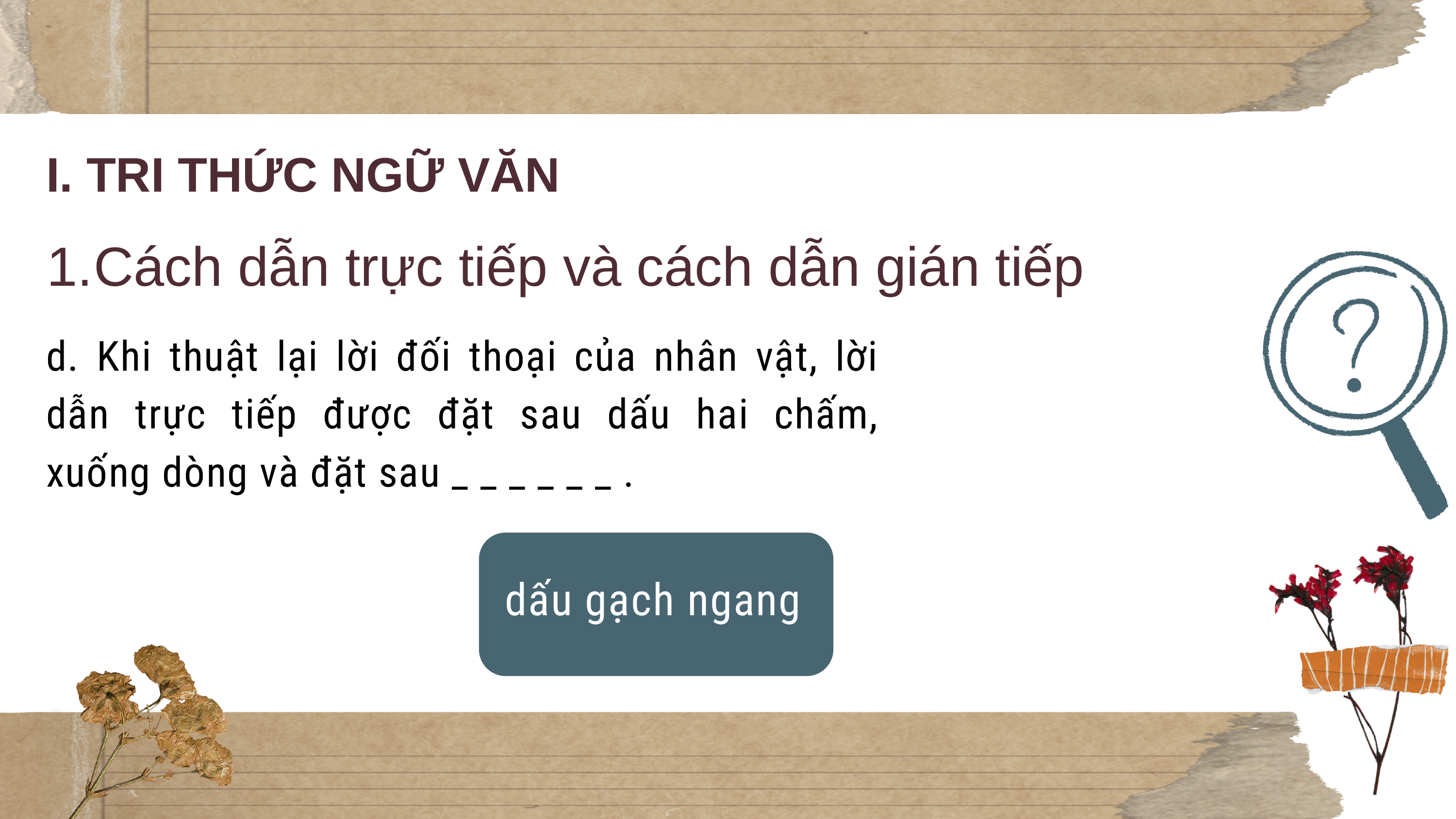

I. TRI THỨC NGỮ VĂN
Cách dẫn trực tiếp và cách dẫn gián tiếp

d. Khi thuật lại lời đối thoại của nhân vật, lời dẫn trực tiếp được đặt sau dấu hai chấm, xuống dòng và đặt sau _ _ _ _ _ _ .

dấu gạch ngang